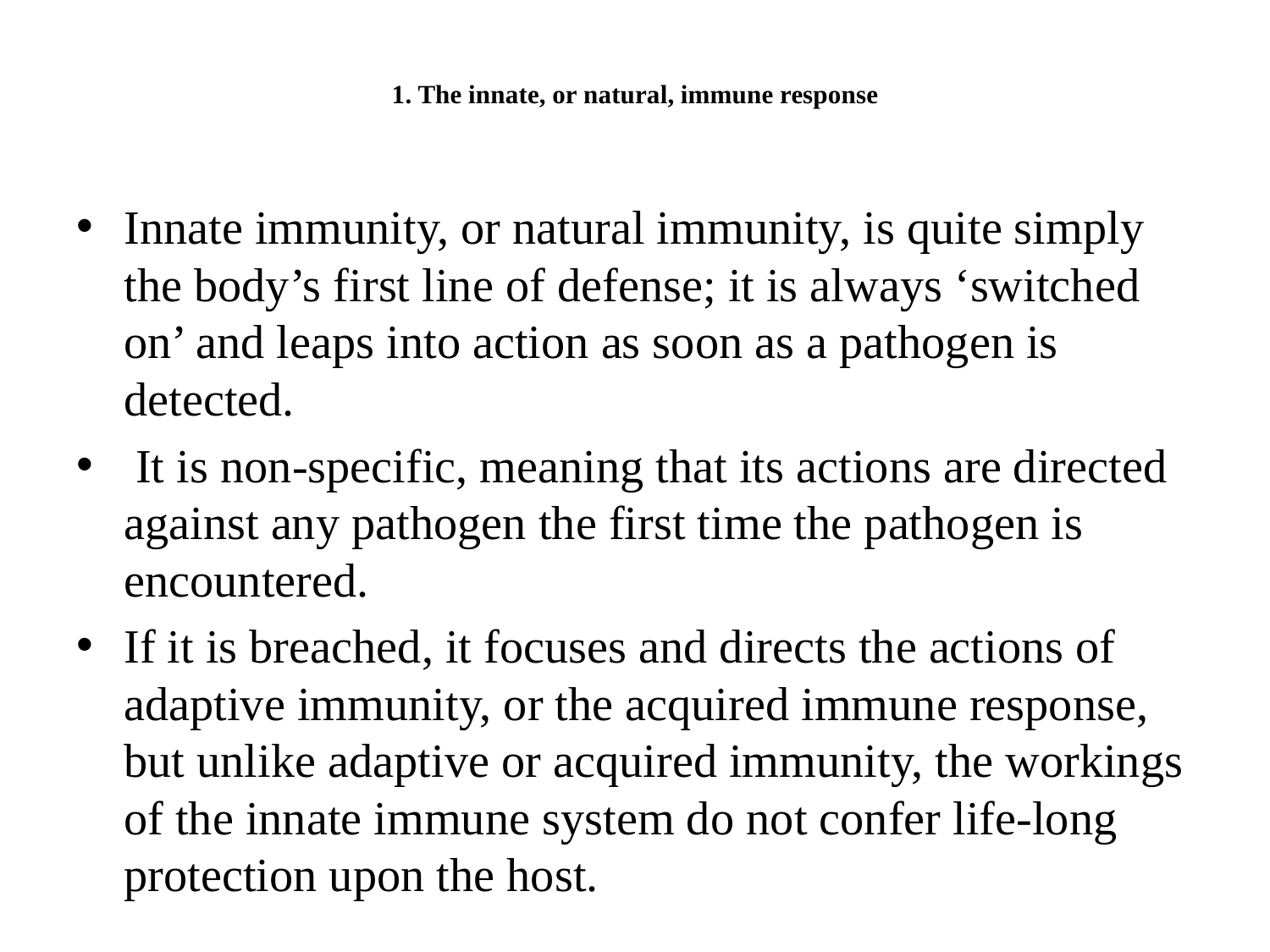

# 1. The innate, or natural, immune response
Innate immunity, or natural immunity, is quite simply the body’s first line of defense; it is always ‘switched on’ and leaps into action as soon as a pathogen is detected.
 It is non-specific, meaning that its actions are directed against any pathogen the first time the pathogen is encountered.
If it is breached, it focuses and directs the actions of adaptive immunity, or the acquired immune response, but unlike adaptive or acquired immunity, the workings of the innate immune system do not confer life-long protection upon the host.